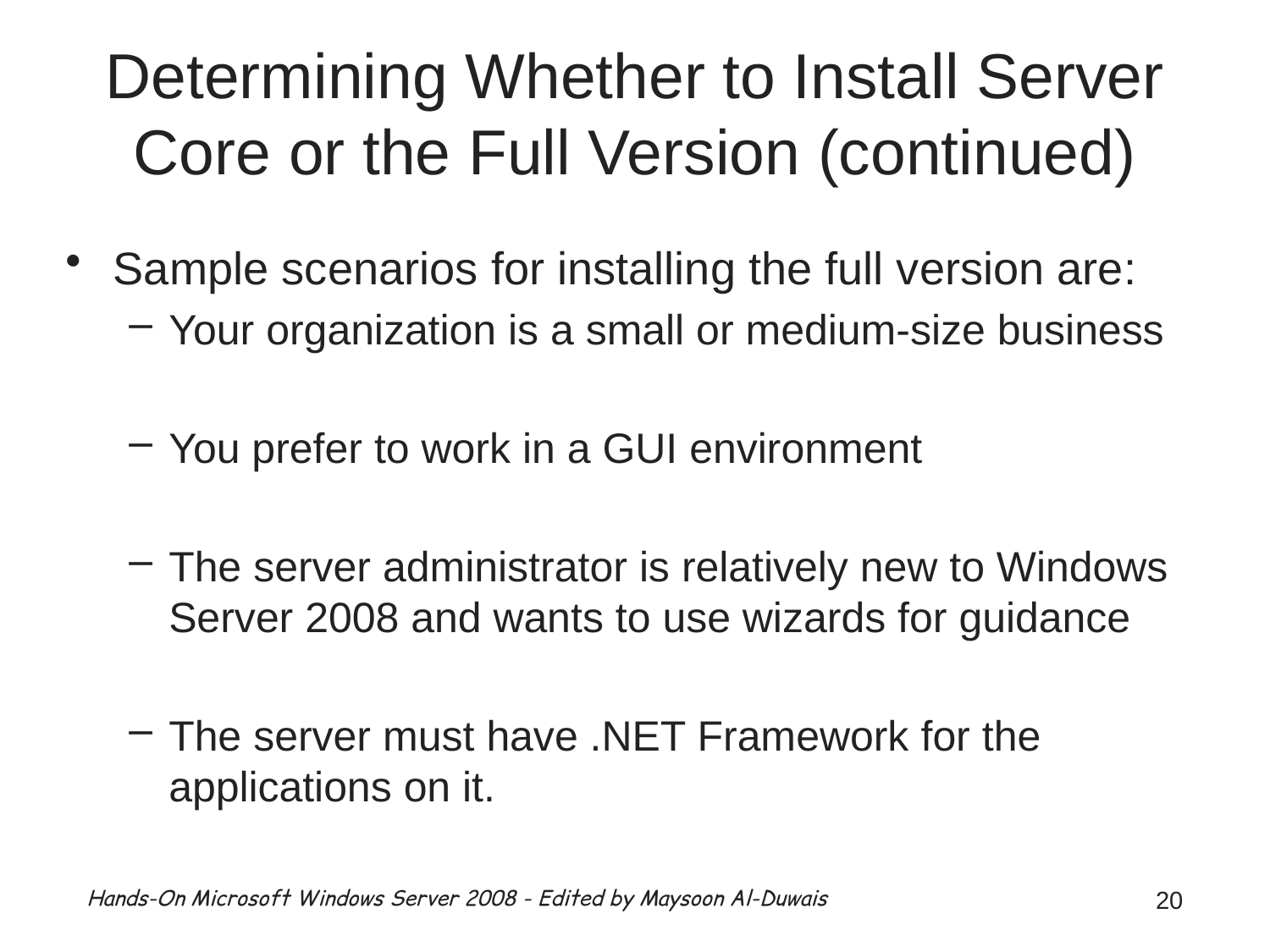

# Determining Whether to Install Server Core or the Full Version (continued)
Sample scenarios for installing the full version are:
Your organization is a small or medium-size business

You prefer to work in a GUI environment

The server administrator is relatively new to Windows Server 2008 and wants to use wizards for guidance

The server must have .NET Framework for the applications on it.

Hands-On Microsoft Windows Server 2008 - Edited by Maysoon Al-Duwais
20